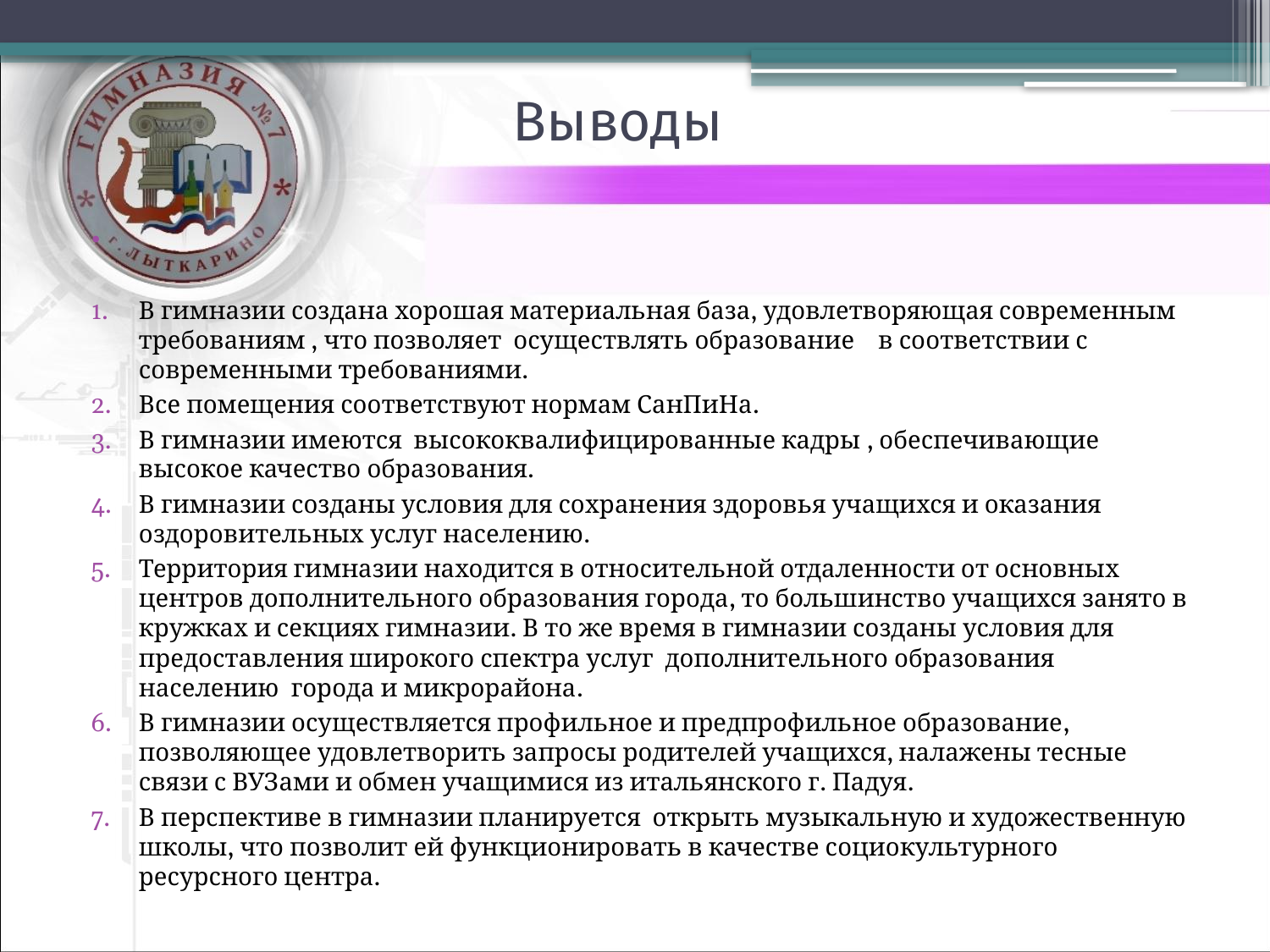

# Выводы

В гимназии создана хорошая материальная база, удовлетворяющая современным требованиям , что позволяет  осуществлять образование    в соответствии с современными требованиями.
Все помещения соответствуют нормам СанПиНа.
В гимназии имеются  высококвалифицированные кадры , обеспечивающие высокое качество образования.
В гимназии созданы условия для сохранения здоровья учащихся и оказания оздоровительных услуг населению.
Территория гимназии находится в относительной отдаленности от основных центров дополнительного образования города, то большинство учащихся занято в кружках и секциях гимназии. В то же время в гимназии созданы условия для предоставления широкого спектра услуг  дополнительного образования населению  города и микрорайона.
В гимназии осуществляется профильное и предпрофильное образование, позволяющее удовлетворить запросы родителей учащихся, налажены тесные связи с ВУЗами и обмен учащимися из итальянского г. Падуя.
В перспективе в гимназии планируется  открыть музыкальную и художественную школы, что позволит ей функционировать в качестве социокультурного ресурсного центра.